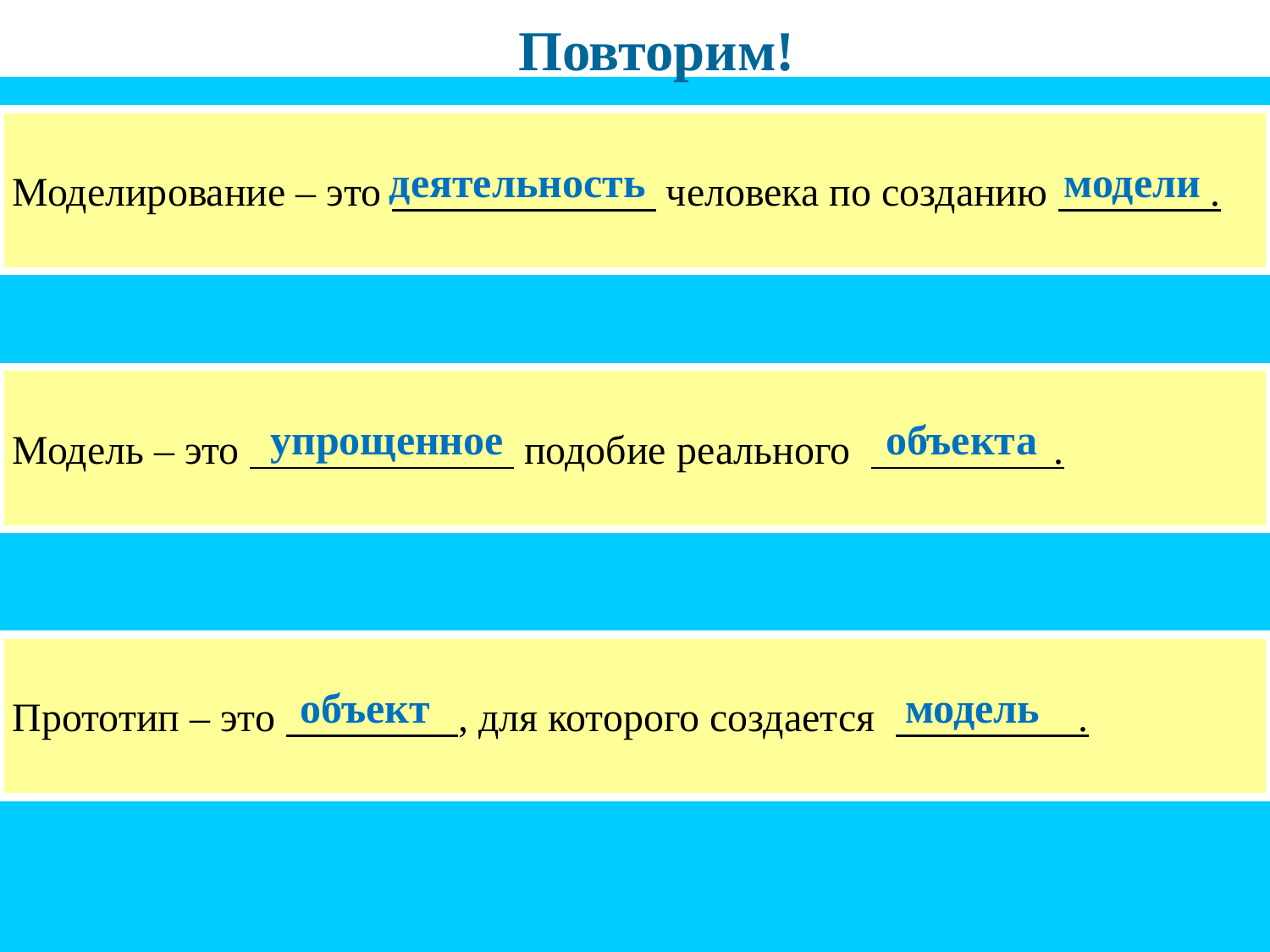

Повторим!

Моделирование – это                            человека по созданию                .
деятельность
модели
Модель – это                            подобие реального                    .
упрощенное
объекта
Прототип – это                  , для которого создается                    .
объект
модель